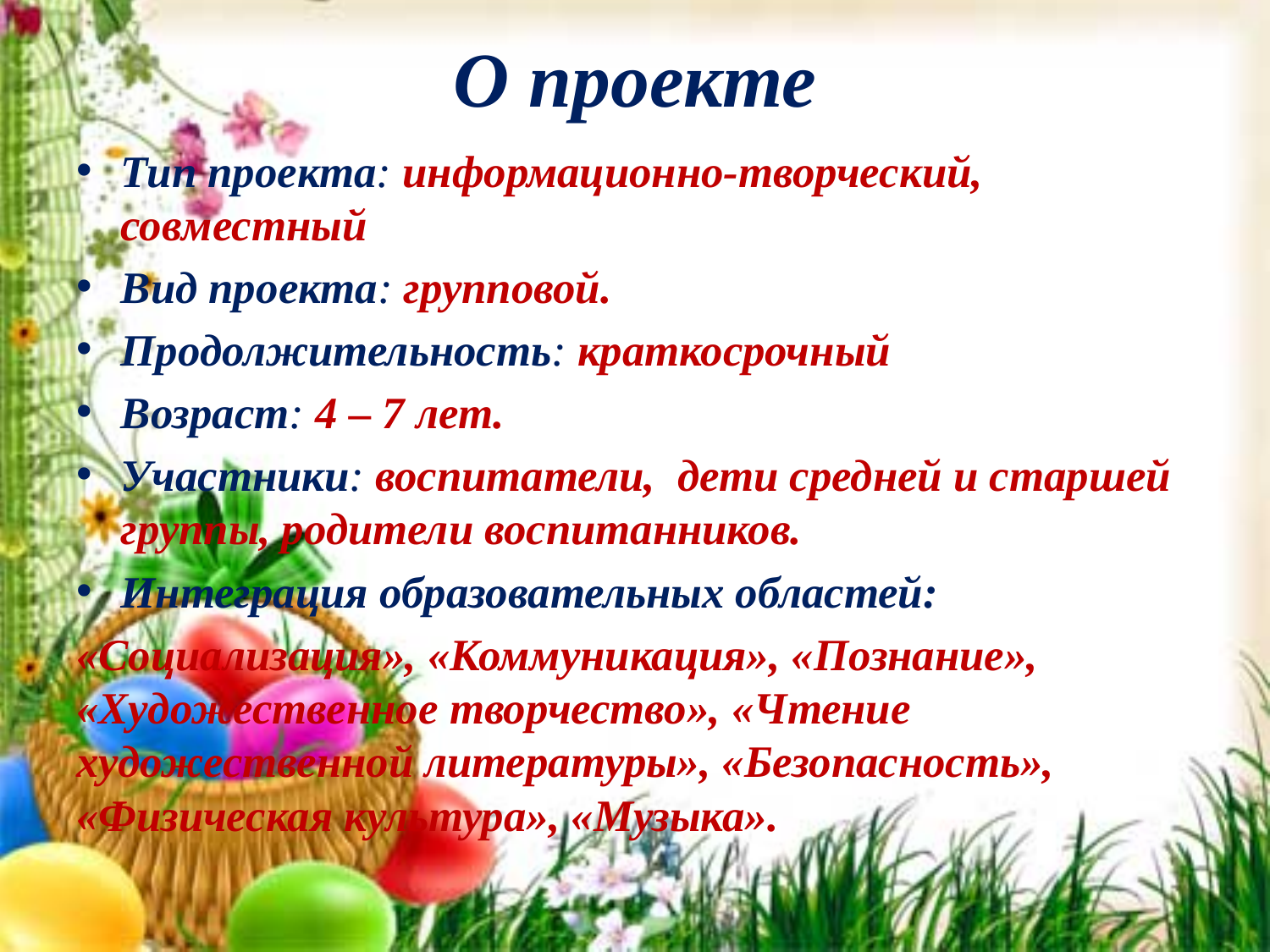

# О проекте
Тип проекта: информационно-творческий, совместный
Вид проекта: групповой.
Продолжительность: краткосрочный
Возраст: 4 – 7 лет.
Участники: воспитатели,  дети средней и старшей группы, родители воспитанников.
Интеграция образовательных областей:
«Социализация», «Коммуникация», «Познание», «Художественное творчество», «Чтение художественной литературы», «Безопасность», «Физическая культура», «Музыка».